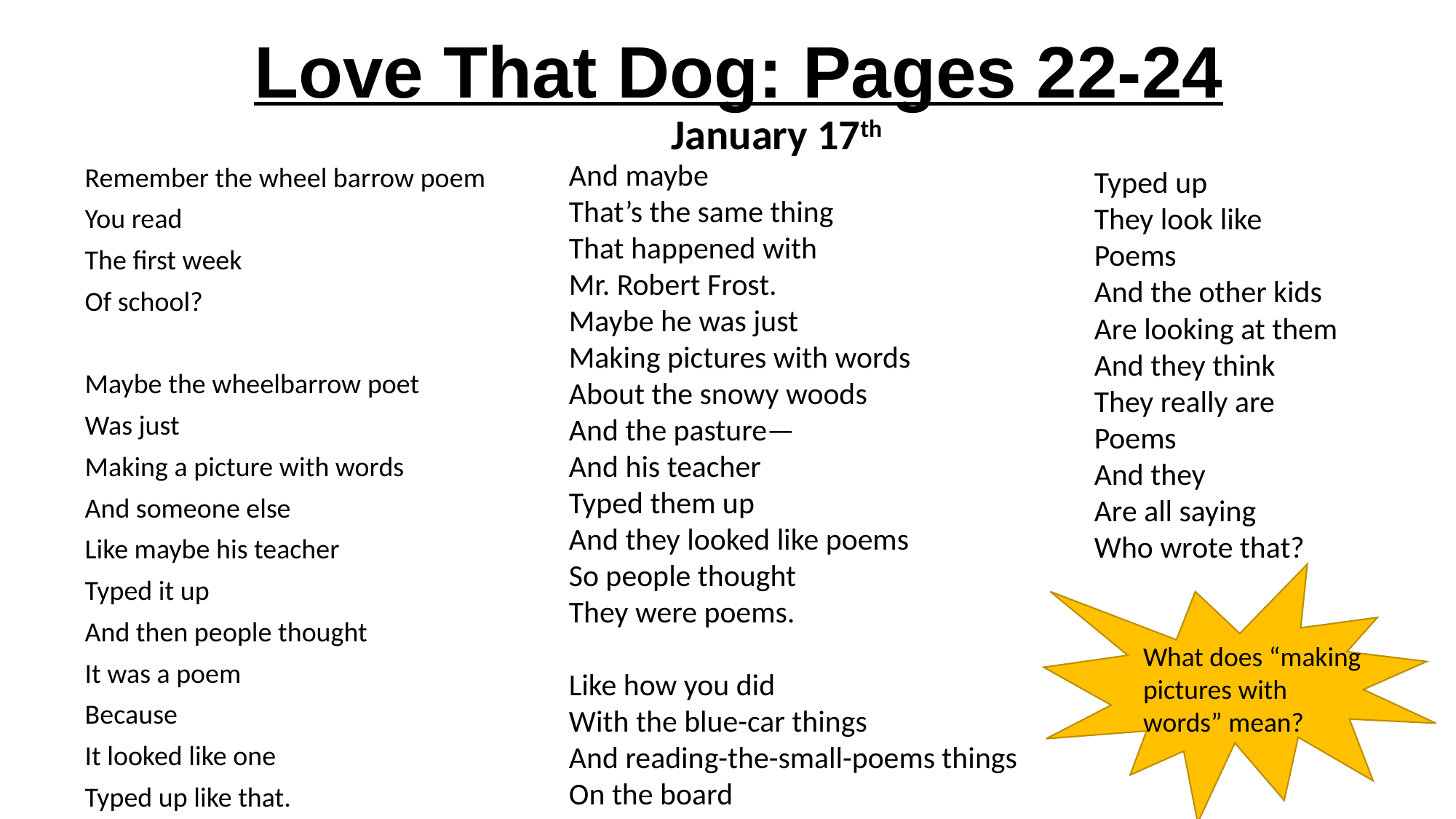

# Love That Dog: Pages 22-24
January 17th
And maybe
That’s the same thing
That happened with
Mr. Robert Frost.
Maybe he was just
Making pictures with words
About the snowy woods
And the pasture—
And his teacher
Typed them up
And they looked like poems
So people thought
They were poems.

Like how you did
With the blue-car things
And reading-the-small-poems things
On the board
Remember the wheel barrow poem
You read
The first week
Of school?

Maybe the wheelbarrow poet
Was just
Making a picture with words
And someone else
Like maybe his teacher
Typed it up
And then people thought
It was a poem
Because
It looked like one
Typed up like that.

Typed up
They look like
Poems
And the other kids
Are looking at them
And they think
They really are
Poems
And they
Are all saying
Who wrote that?

What does “making pictures with words” mean?